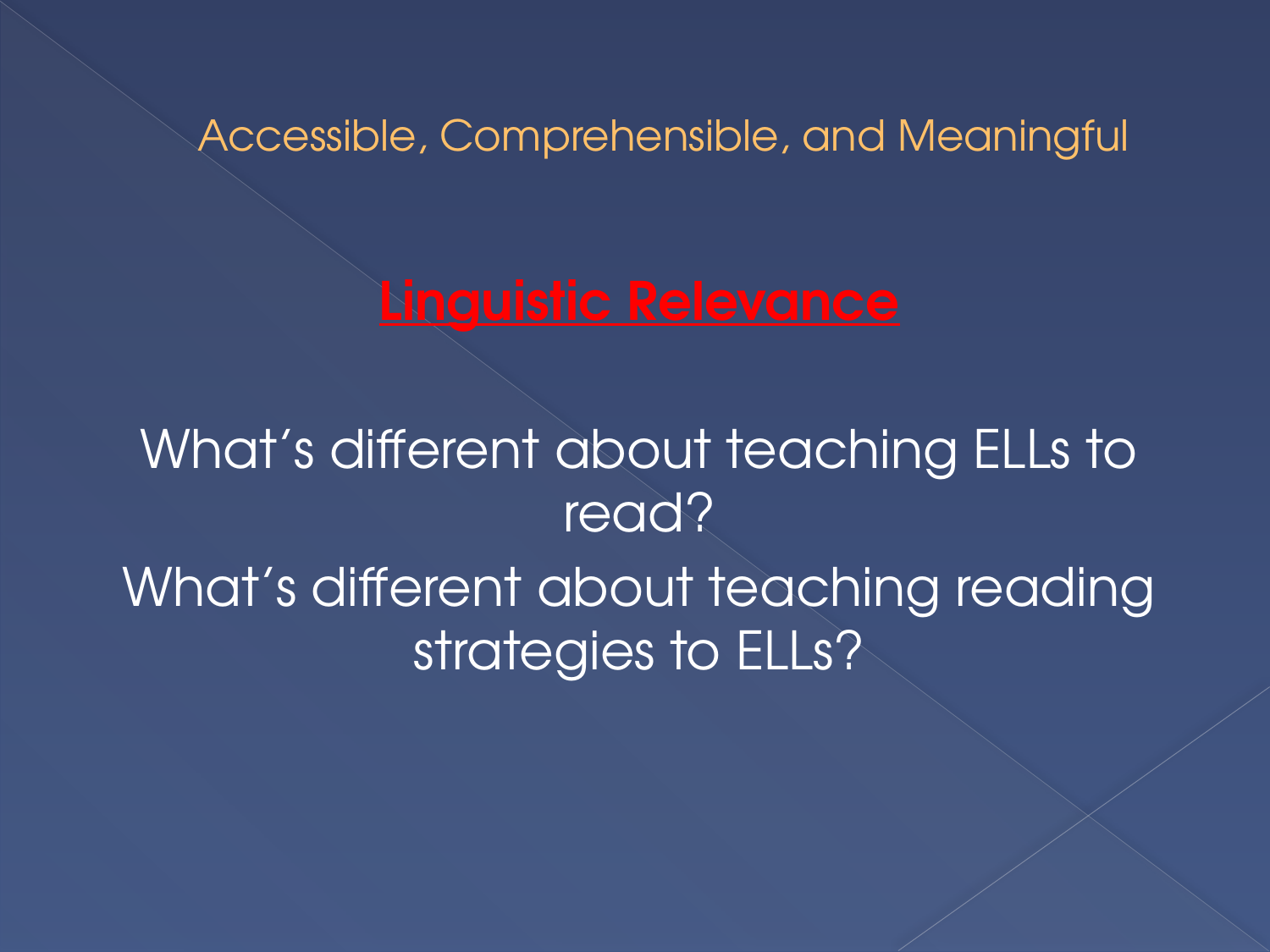

# Accessible, Comprehensible, and Meaningful
Linguistic Relevance

What’s different about teaching ELLs to read?
What’s different about teaching reading strategies to ELLs?